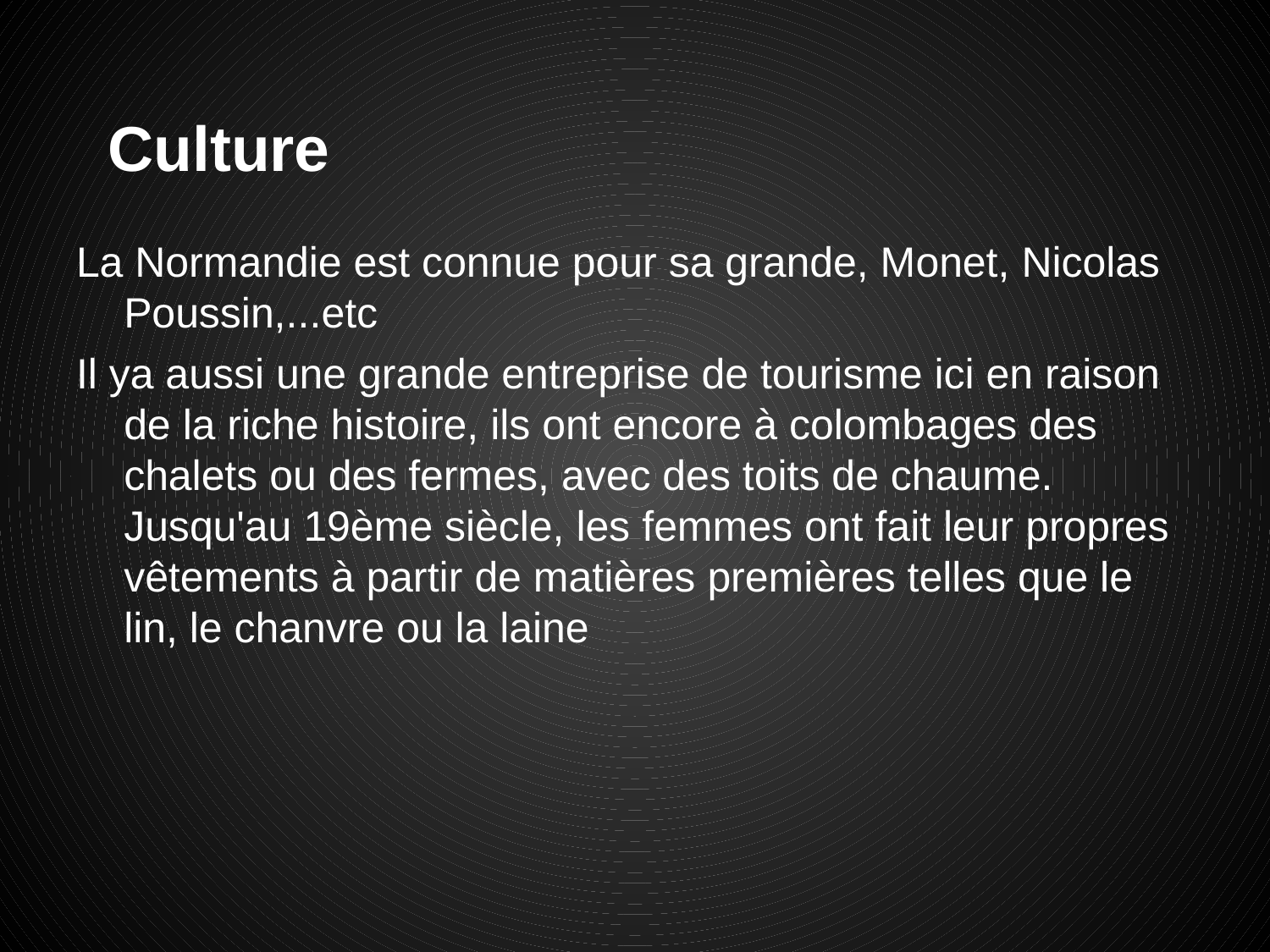

# Culture
La Normandie est connue pour sa grande, Monet, Nicolas Poussin,...etc
Il ya aussi une grande entreprise de tourisme ici en raison de la riche histoire, ils ont encore à colombages des chalets ou des fermes, avec des toits de chaume. Jusqu'au 19ème siècle, les femmes ont fait leur propres vêtements à partir de matières premières telles que le lin, le chanvre ou la laine